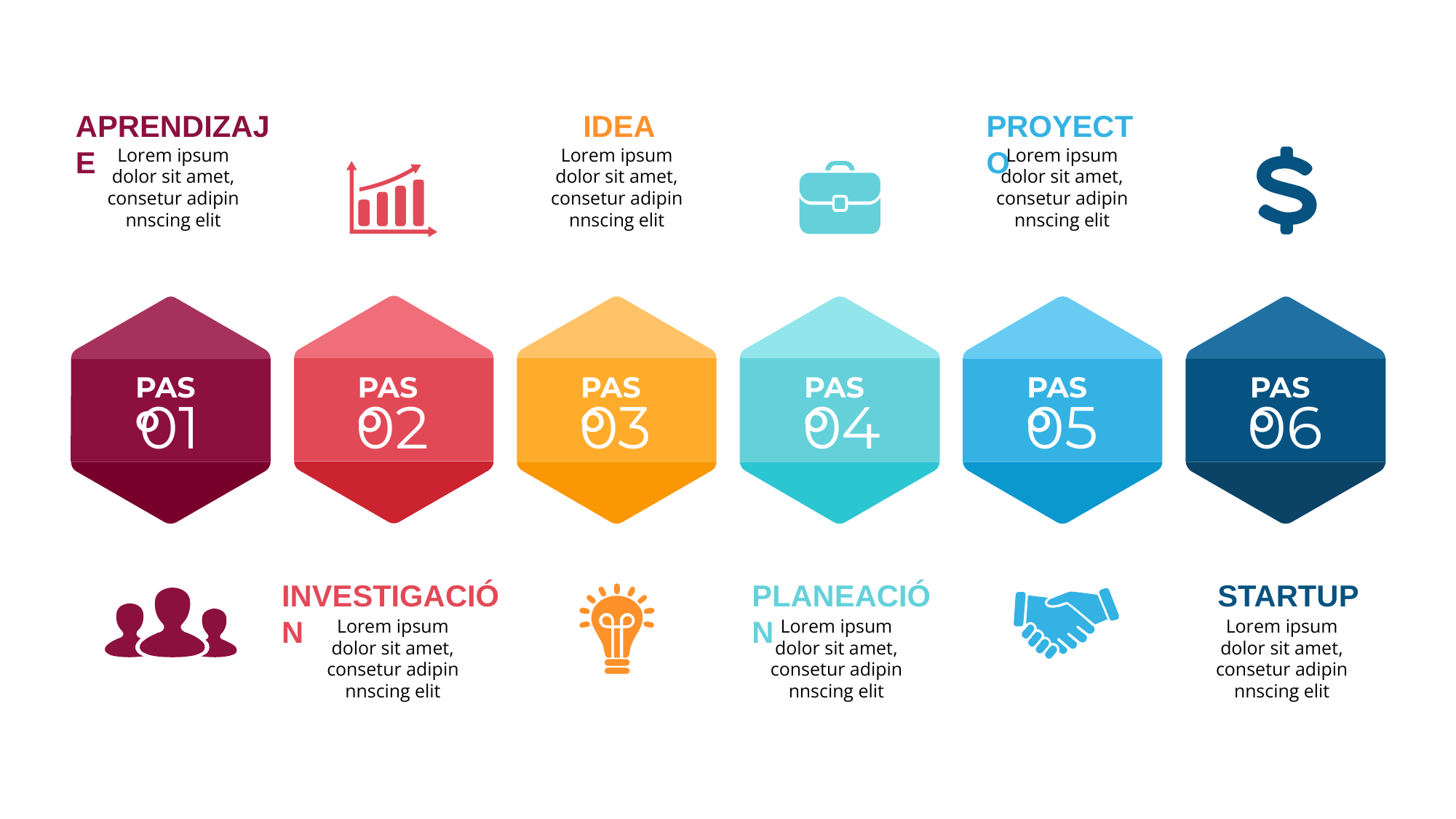

PROYECTO
APRENDIZAJE
IDEA
Lorem ipsum dolor sit amet, consetur adipin nnscing elit
Lorem ipsum dolor sit amet, consetur adipin nnscing elit
Lorem ipsum dolor sit amet, consetur adipin nnscing elit

PASO
PASO
PASO
PASO
PASO
PASO
01
02
03
04
05
06

INVESTIGACIÓN
PLANEACIÓN
STARTUP

Lorem ipsum dolor sit amet, consetur adipin nnscing elit
Lorem ipsum dolor sit amet, consetur adipin nnscing elit
Lorem ipsum dolor sit amet, consetur adipin nnscing elit